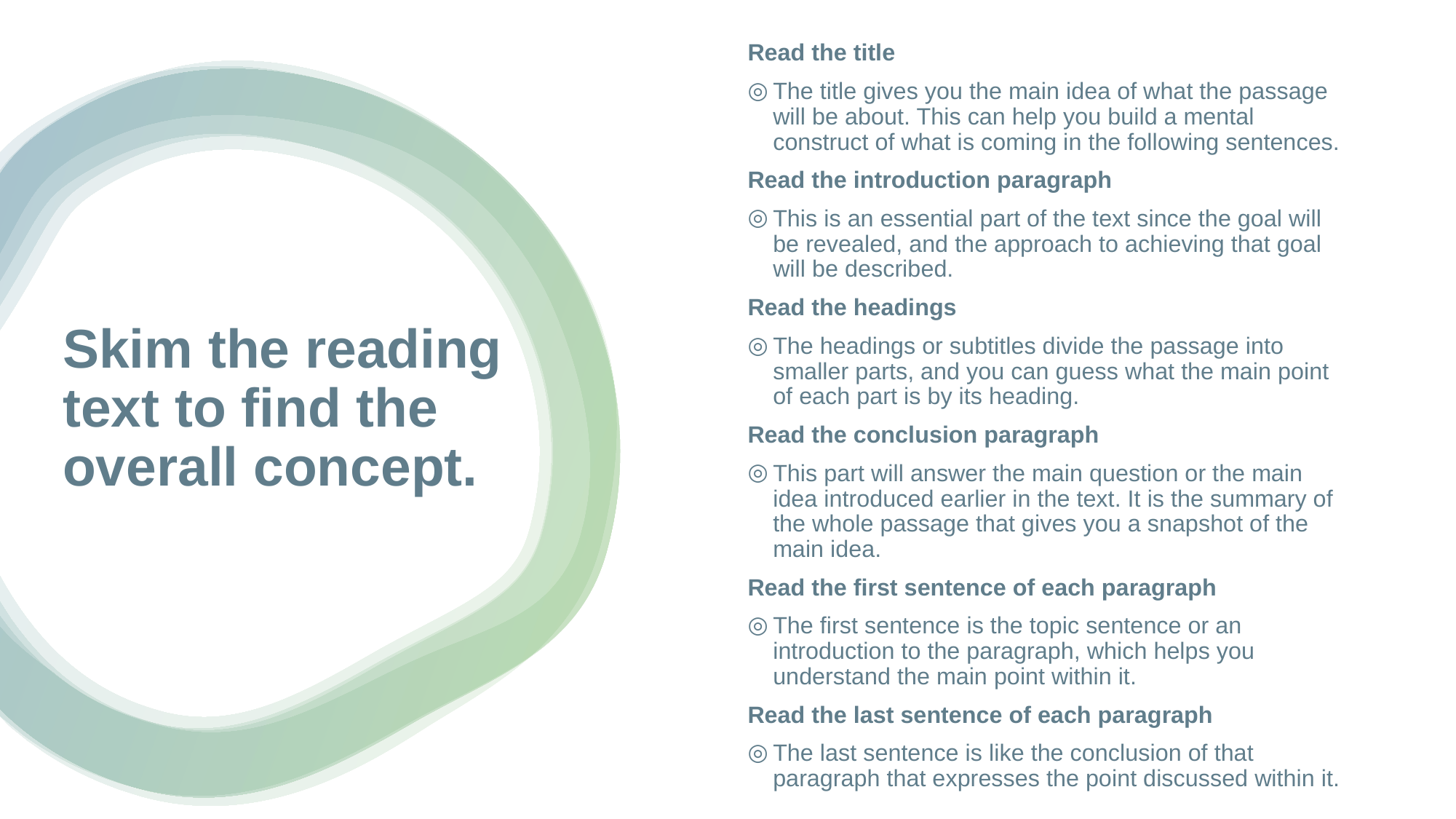

Read the title
The title gives you the main idea of what the passage will be about. This can help you build a mental construct of what is coming in the following sentences.
Read the introduction paragraph
This is an essential part of the text since the goal will be revealed, and the approach to achieving that goal will be described.
Read the headings
The headings or subtitles divide the passage into smaller parts, and you can guess what the main point of each part is by its heading.
Read the conclusion paragraph
This part will answer the main question or the main idea introduced earlier in the text. It is the summary of the whole passage that gives you a snapshot of the main idea.
Read the first sentence of each paragraph
The first sentence is the topic sentence or an introduction to the paragraph, which helps you understand the main point within it.
Read the last sentence of each paragraph
The last sentence is like the conclusion of that paragraph that expresses the point discussed within it.

# Skim the reading text to find the overall concept.